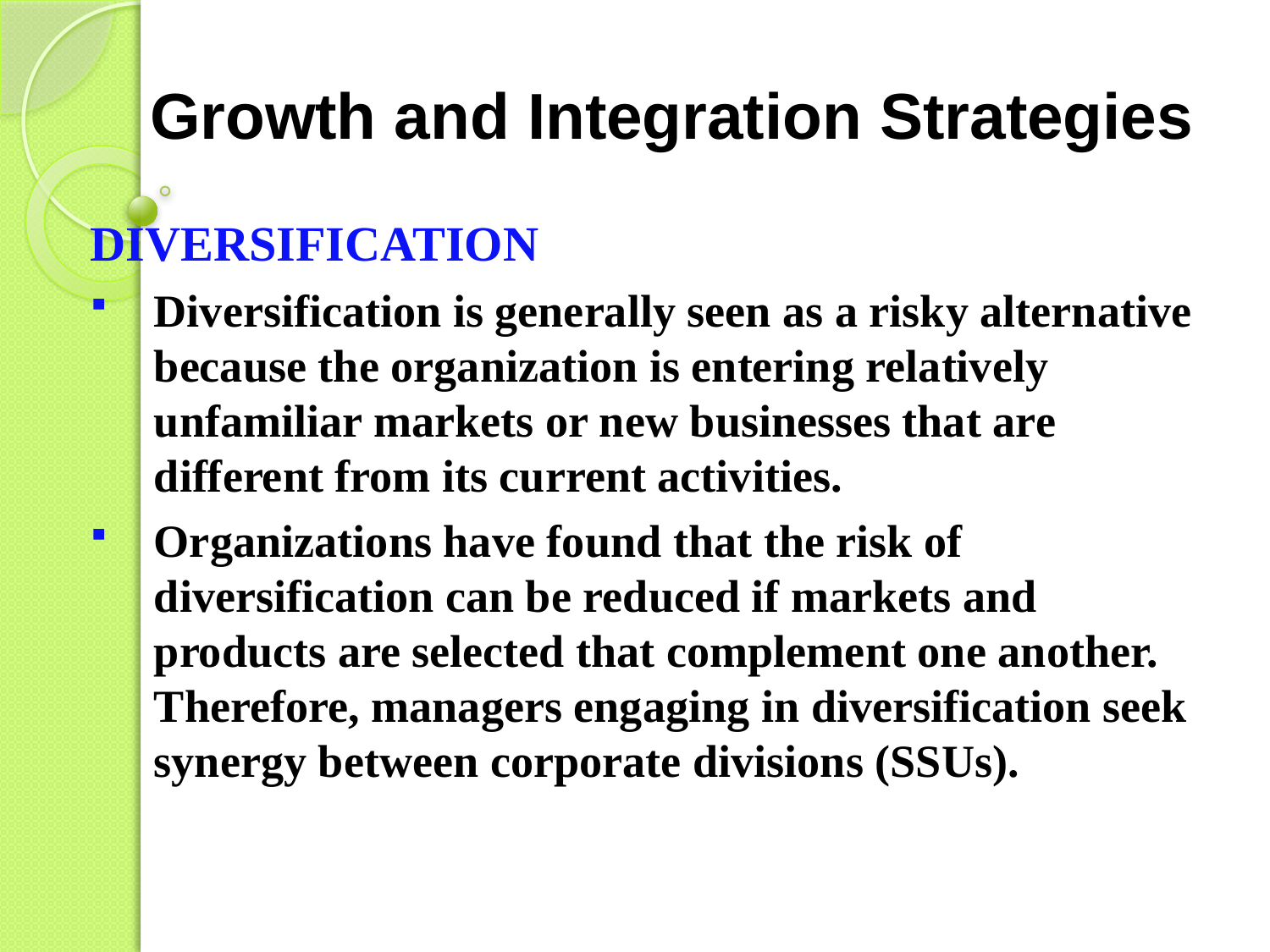

# Growth and Integration Strategies
DIVERSIFICATION
Diversification is generally seen as a risky alternative because the organization is entering relatively unfamiliar markets or new businesses that are different from its current activities.
Organizations have found that the risk of diversification can be reduced if markets and products are selected that complement one another. Therefore, managers engaging in diversification seek synergy between corporate divisions (SSUs).